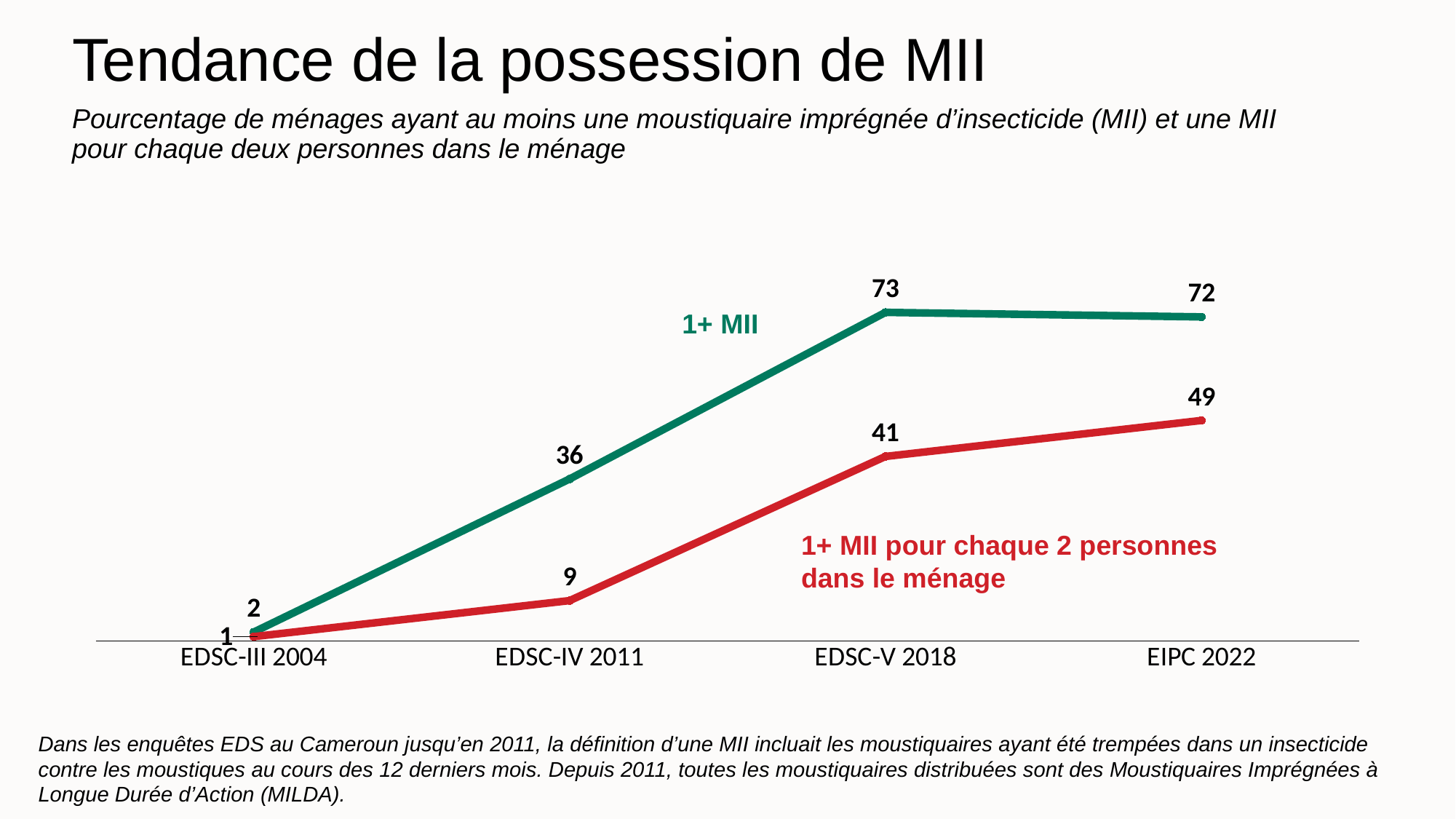

# Tendance de la possession de MII
Pourcentage de ménages ayant au moins une moustiquaire imprégnée d’insecticide (MII) et une MII pour chaque deux personnes dans le ménage

### Chart

| Category | 1+ ITN | 1+ ITN for every 2 people |
|---|---|---|
| EDSC-III 2004 | 2.0 | 1.0 |
| EDSC-IV 2011 | 36.0 | 9.0 |
| EDSC-V 2018 | 73.0 | 41.0 |
| EIPC 2022 | 72.0 | 49.0 |
1+ MII
1+ MII pour chaque 2 personnes dans le ménage
Dans les enquêtes EDS au Cameroun jusqu’en 2011, la définition d’une MII incluait les moustiquaires ayant été trempées dans un insecticide contre les moustiques au cours des 12 derniers mois. Depuis 2011, toutes les moustiquaires distribuées sont des Moustiquaires Imprégnées à Longue Durée d’Action (MILDA).